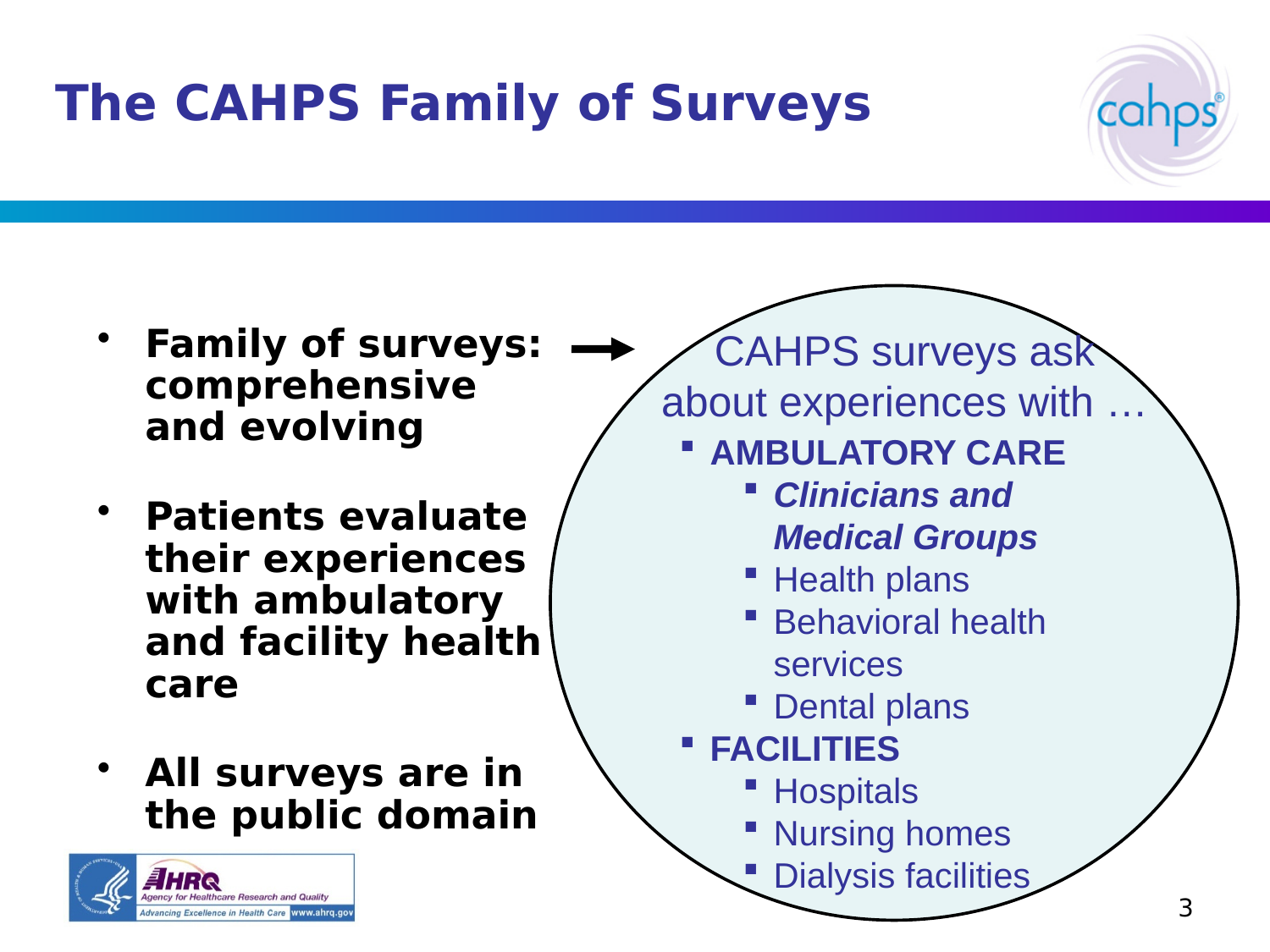

# The CAHPS Family of Surveys

CAHPS surveys ask about experiences with …

AMBULATORY CARE
Clinicians and Medical Groups
Health plans
Behavioral health services
Dental plans
FACILITIES
Hospitals
Nursing homes
Dialysis facilities
Family of surveys: comprehensive and evolving
Patients evaluate  their experiences with ambulatory and facility health care
All surveys are in the public domain
3